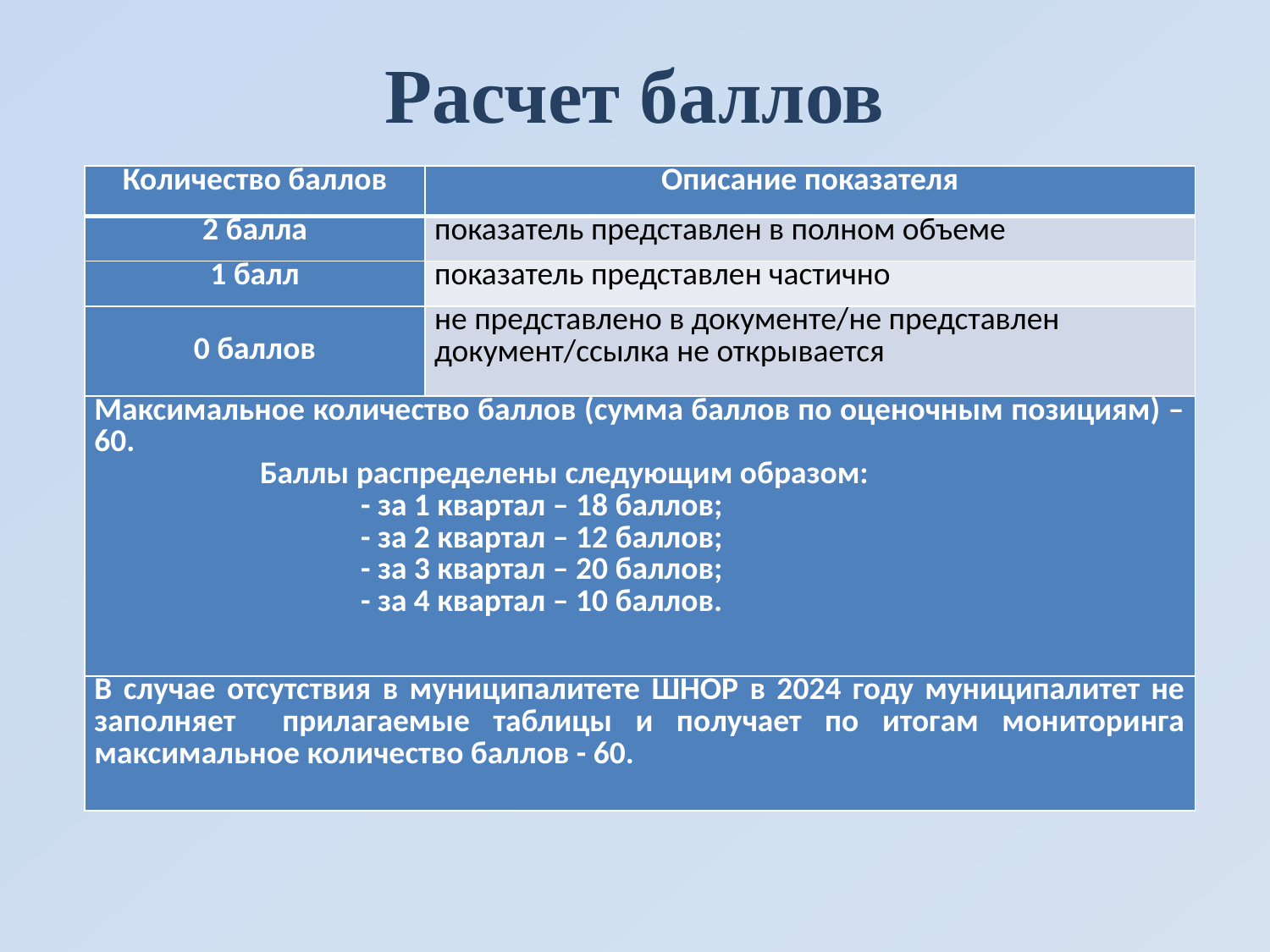

# Расчет баллов
| Количество баллов | Описание показателя |
| --- | --- |
| 2 балла | показатель представлен в полном объеме |
| 1 балл | показатель представлен частично |
| 0 баллов | не представлено в документе/не представлен документ/ссылка не открывается |
| Максимальное количество баллов (сумма баллов по оценочным позициям) – 60. Баллы распределены следующим образом: - за 1 квартал – 18 баллов; - за 2 квартал – 12 баллов; - за 3 квартал – 20 баллов; - за 4 квартал – 10 баллов. |  |
| В случае отсутствия в муниципалитете ШНОР в 2024 году муниципалитет не заполняет прилагаемые таблицы и получает по итогам мониторинга максимальное количество баллов - 60. |  |